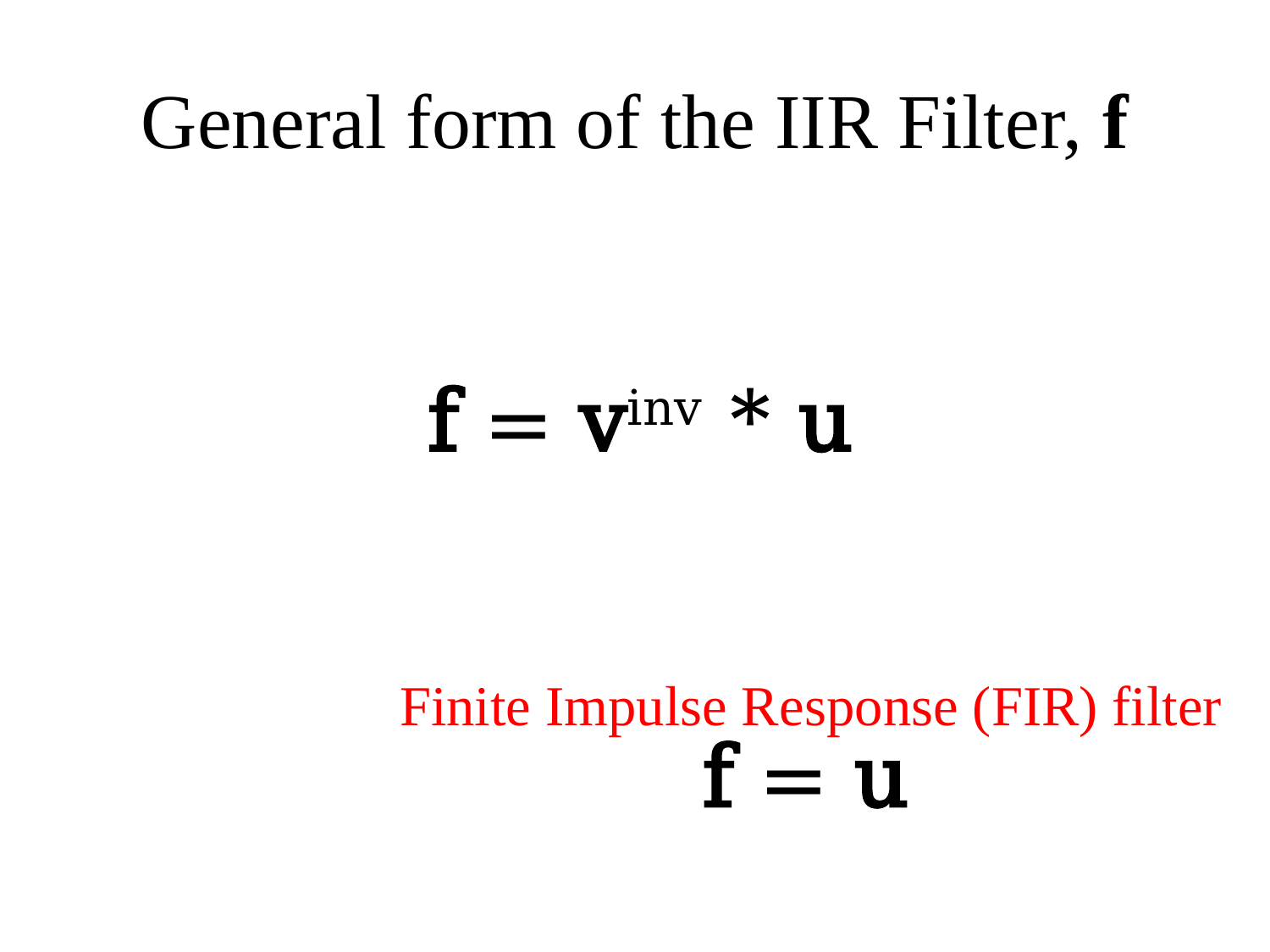

# General form of the IIR Filter, f
f = vinv * u
Finite Impulse Response (FIR) filter
f = u